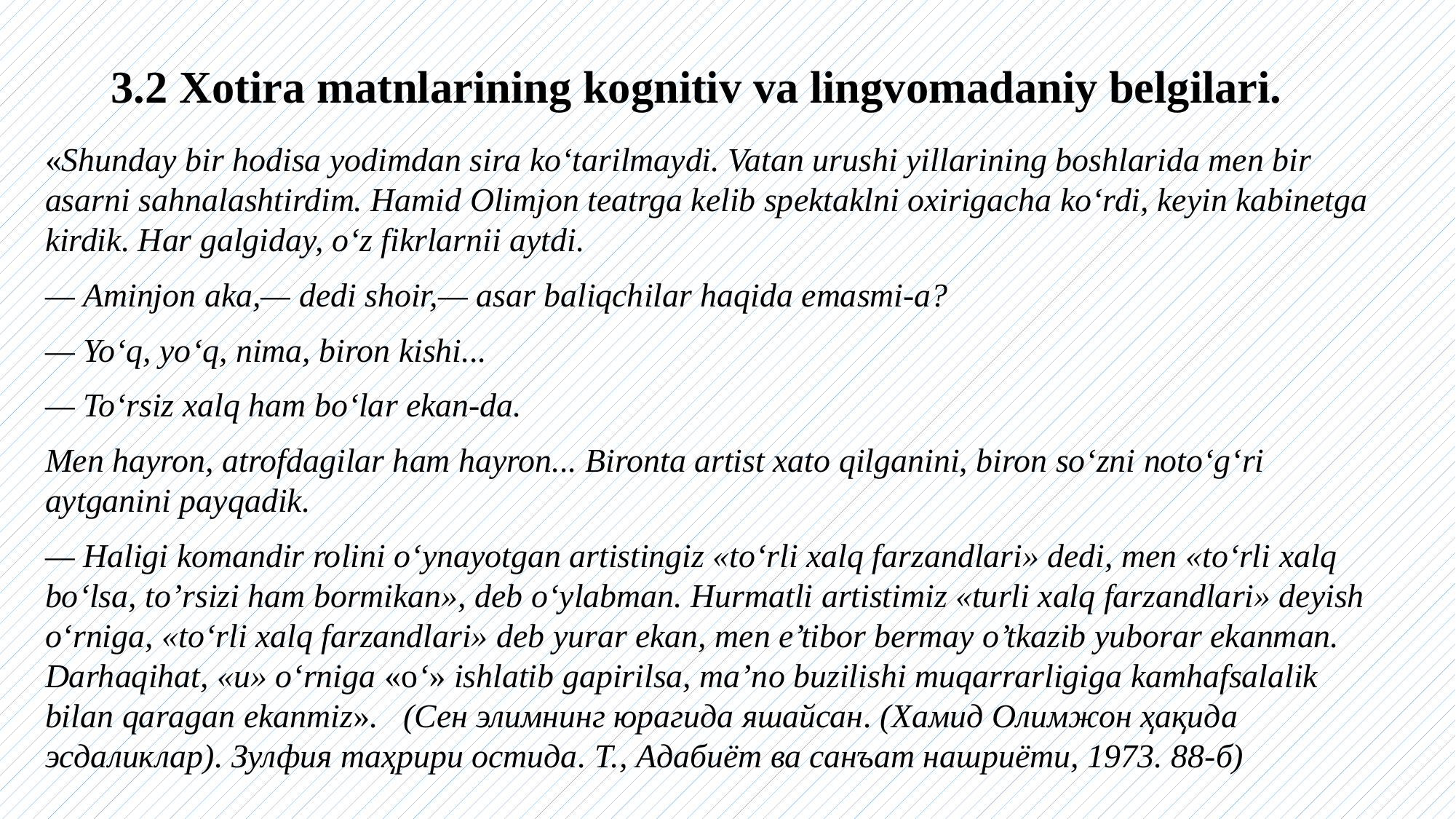

# 3.2 Xotira matnlarining kognitiv va lingvomadaniy belgilari.
«Shunday bir hodisa yodimdan sira ko‘tarilmaydi. Vatan urushi yillarining boshlarida men bir asarni sahnalashtirdim. Hamid Olimjon teatrga kelib spektaklni oxirigacha ko‘rdi, keyin kabinetga kirdik. Har galgiday, o‘z fikrlarnii aytdi.
— Aminjon aka,— dedi shoir,— asar baliqchilar haqida emasmi-a?
— Yo‘q, yo‘q, nima, biron kishi...
— To‘rsiz xalq ham bo‘lar ekan-da.
Men hayron, atrofdagilar ham hayron... Bironta artist xato qilganini, biron so‘zni noto‘g‘ri aytganini payqadik.
— Haligi komandir rolini o‘ynayotgan artistingiz «to‘rli xalq farzandlari» dedi, men «to‘rli xalq bo‘lsa, to’rsizi ham bormikan», deb o‘ylabman. Hurmatli artistimiz «turli xalq farzandlari» deyish o‘rniga, «to‘rli xalq farzandlari» deb yurar ekan, men e’tibor bermay o’tkazib yuborar ekanman. Darhaqihat, «u» o‘rniga «o‘» ishlatib gapirilsa, ma’no buzilishi muqarrarligiga kamhafsalalik bilan qaragan ekanmiz».   (Сен элимнинг юрагида яшайсан. (Хамид Олимжон ҳақида эсдаликлар). Зулфия таҳрири остида. Т., Адабиёт ва санъат нашриёти, 1973. 88-б)